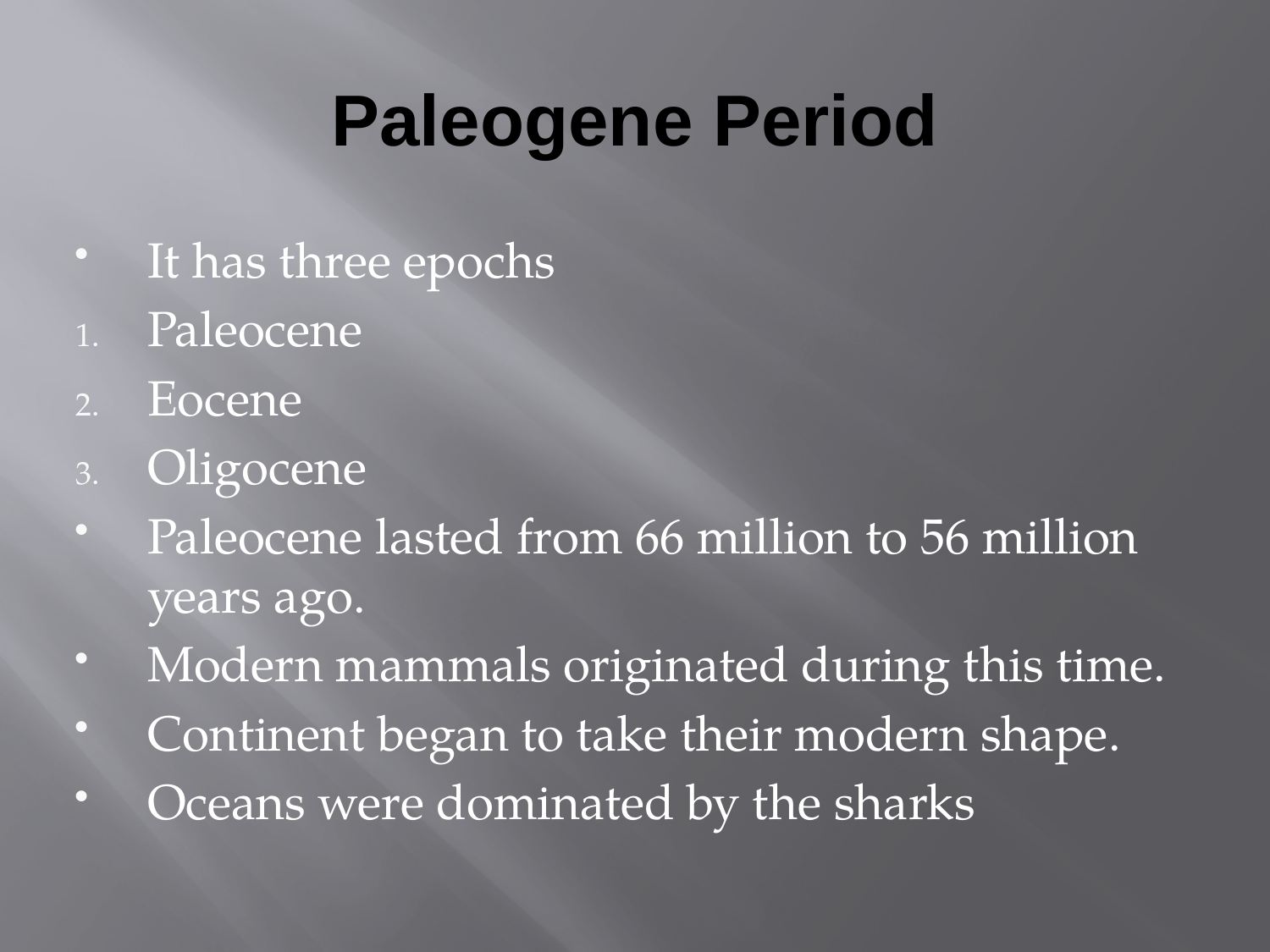

# Paleogene Period
It has three epochs
Paleocene
Eocene
Oligocene
Paleocene lasted from 66 million to 56 million years ago.
Modern mammals originated during this time.
Continent began to take their modern shape.
Oceans were dominated by the sharks